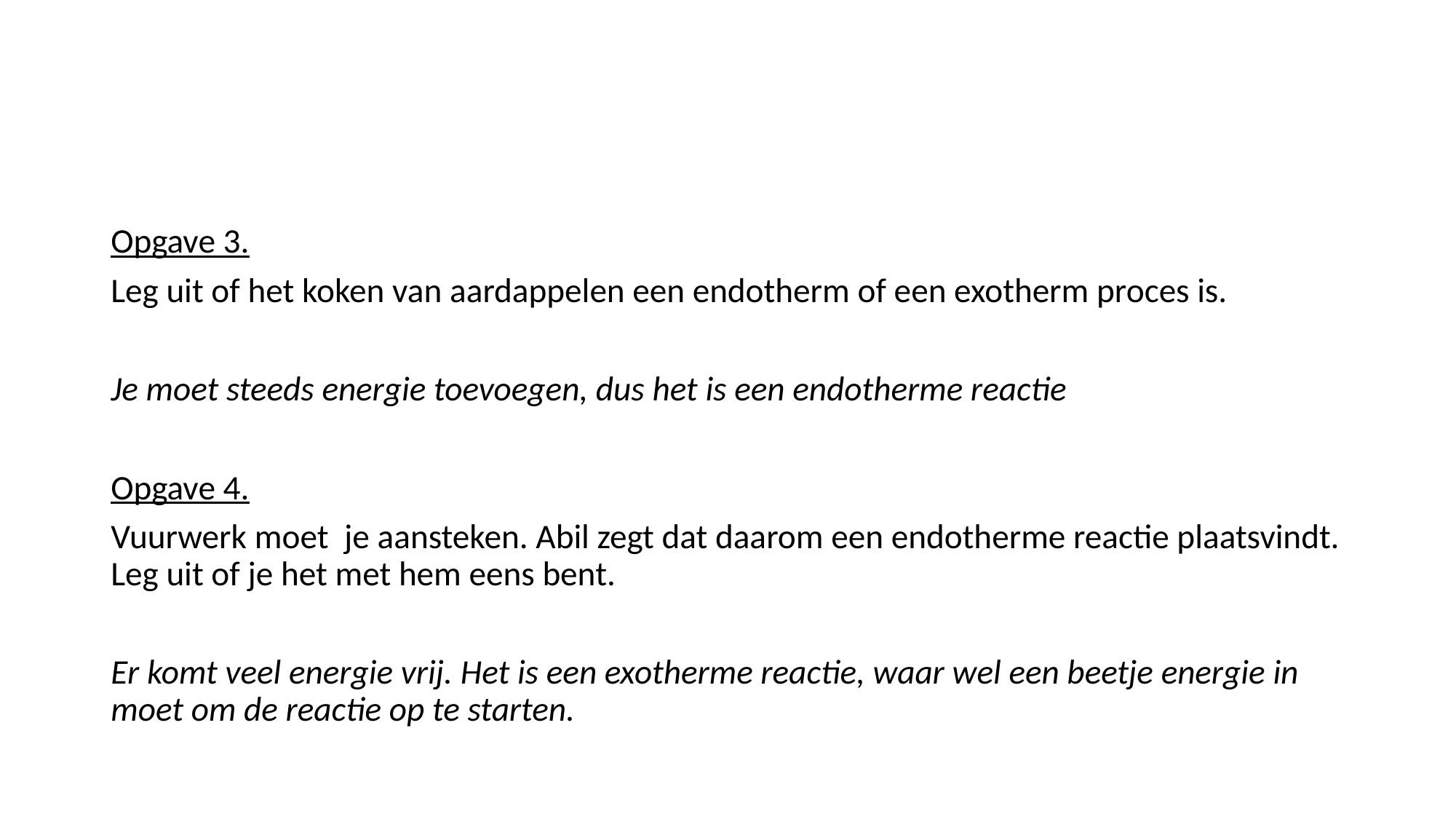

#
Opgave 3.
Leg uit of het koken van aardappelen een endotherm of een exotherm proces is.

Je moet steeds energie toevoegen, dus het is een endotherme reactie

Opgave 4.
Vuurwerk moet  je aansteken. Abil zegt dat daarom een endotherme reactie plaatsvindt. Leg uit of je het met hem eens bent.

Er komt veel energie vrij. Het is een exotherme reactie, waar wel een beetje energie in moet om de reactie op te starten.